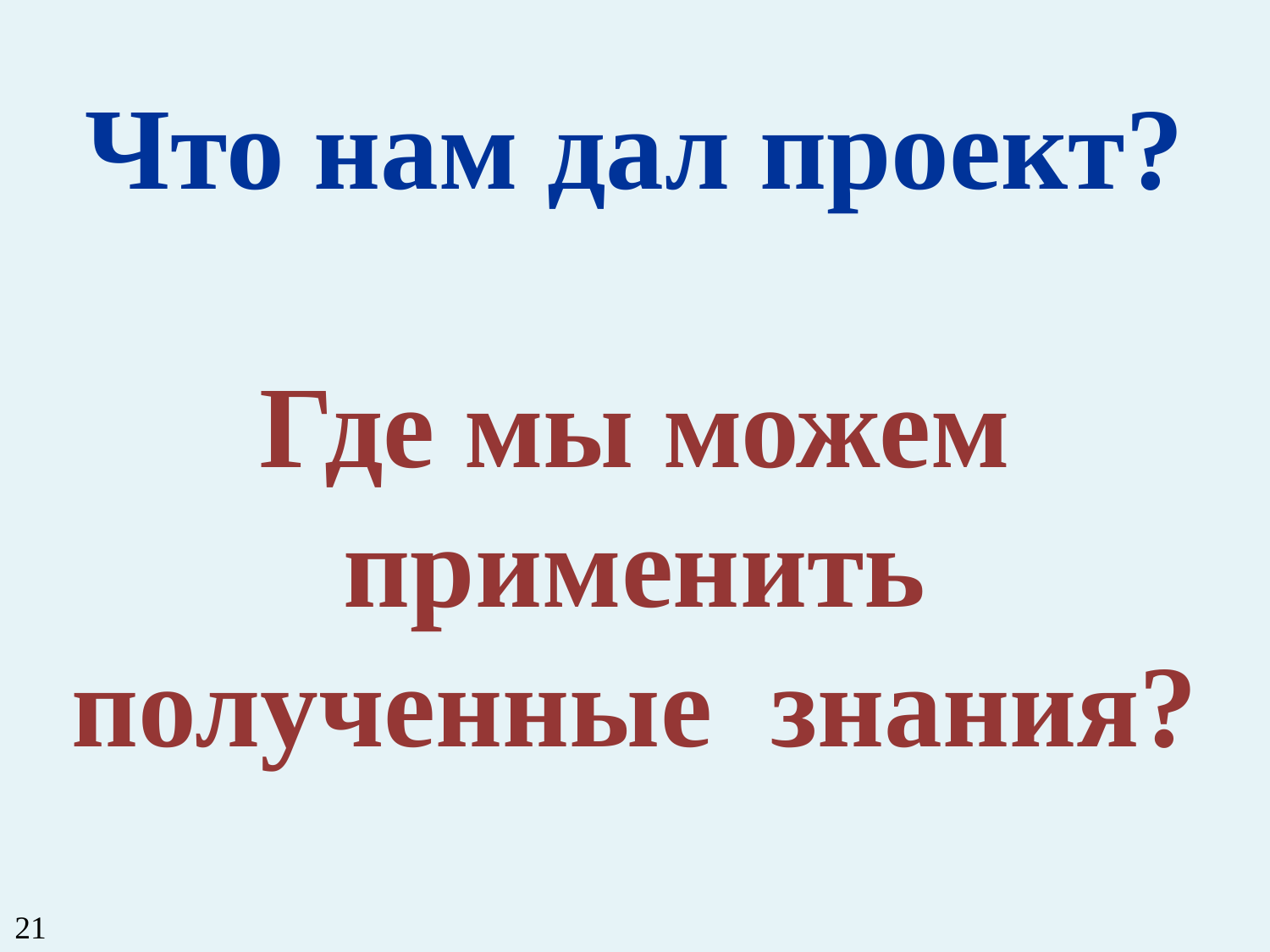

Что нам дал проект?

Где мы можем применить полученные  знания?
21